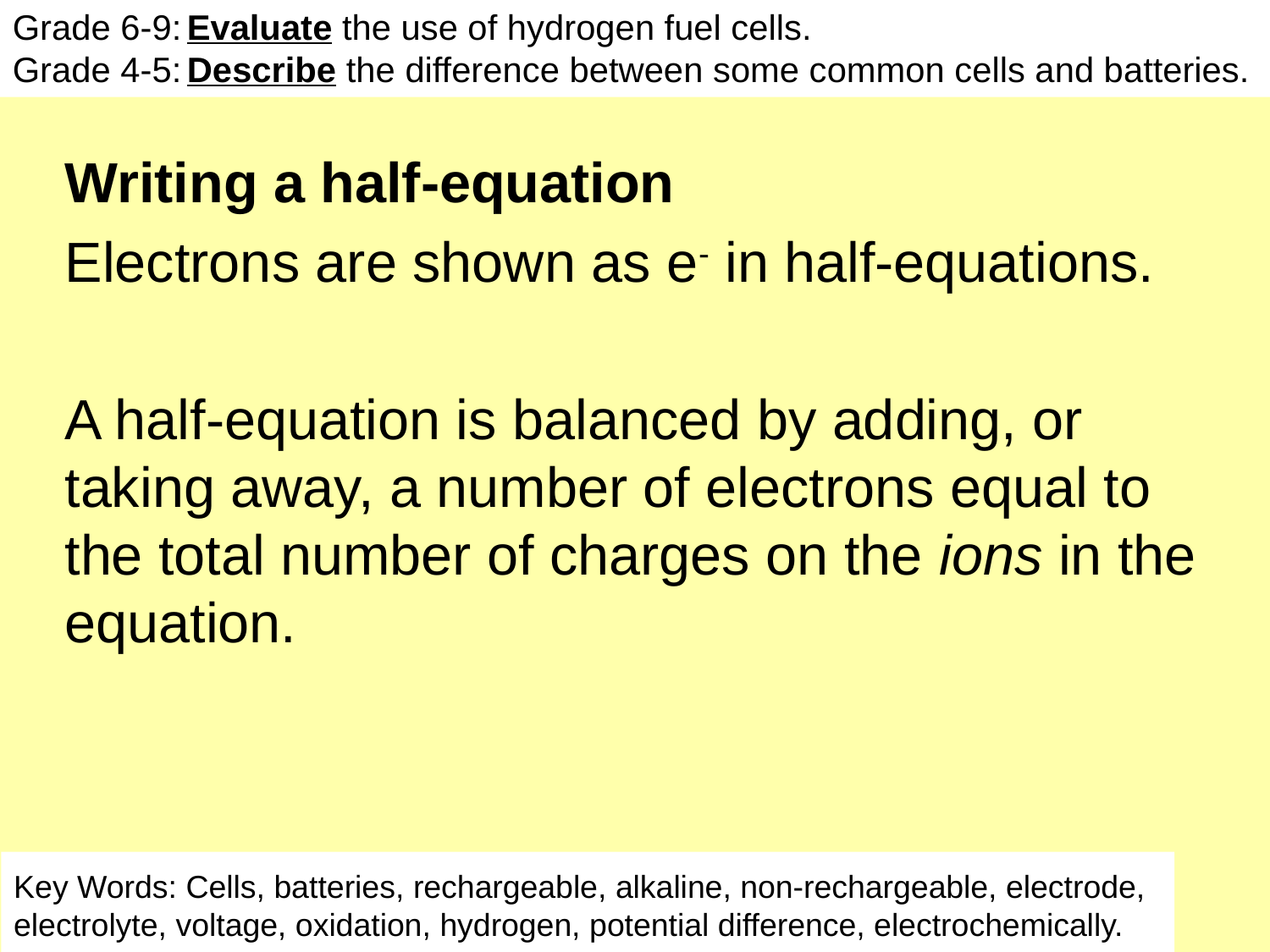

Aspire: Evaluate the use of hydrogen fuel cells.
Challenge: Describe some common cells and batteries.
Grade 6-9: Evaluate the use of hydrogen fuel cells.
Grade 4-5: Describe the difference between some common cells and batteries.
Writing a half-equation
Electrons are shown as e- in half-equations.

A half-equation is balanced by adding, or taking away, a number of electrons equal to the total number of charges on the ions in the equation.

Key Words: Cells, batteries, rechargeable, alkaline, non-rechargeable, electrode,
electrolyte, voltage, oxidation, hydrogen, potential difference, electrochemically.